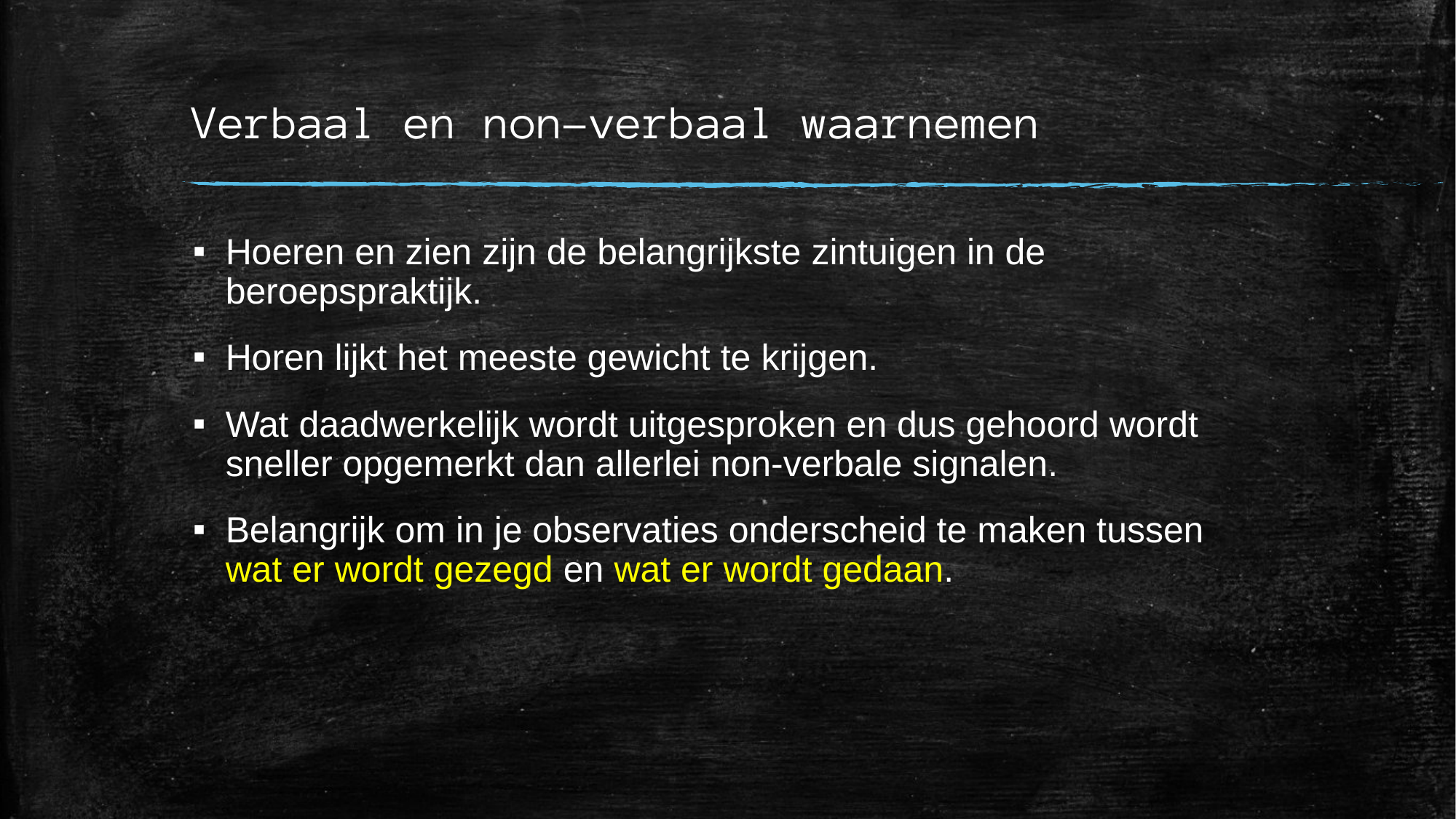

# Verbaal en non-verbaal waarnemen
Hoeren en zien zijn de belangrijkste zintuigen in de beroepspraktijk.
Horen lijkt het meeste gewicht te krijgen.
Wat daadwerkelijk wordt uitgesproken en dus gehoord wordt sneller opgemerkt dan allerlei non-verbale signalen.
Belangrijk om in je observaties onderscheid te maken tussen wat er wordt gezegd en wat er wordt gedaan.